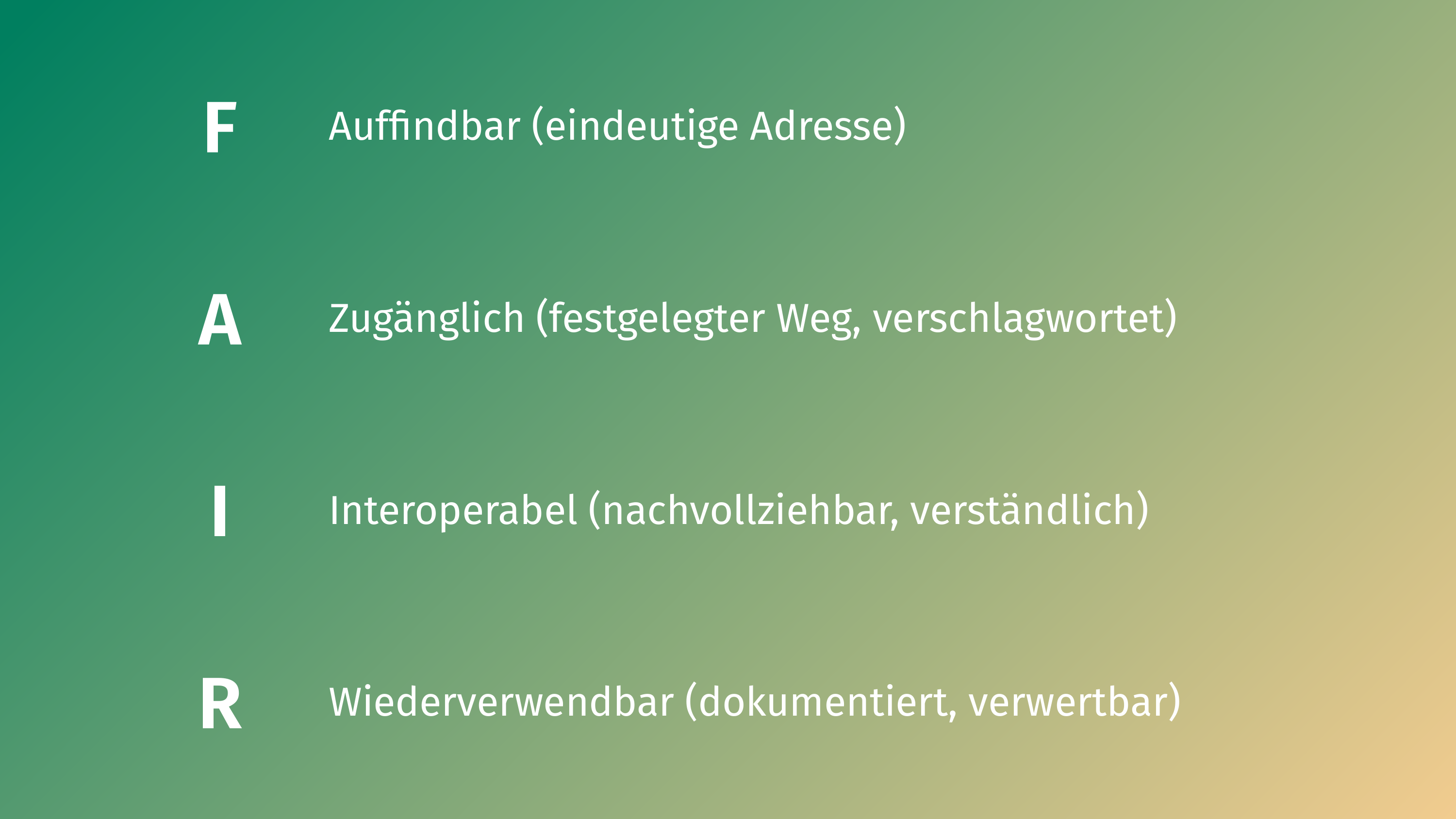

DOLCE(5)
F
Auffindbar (eindeutige Adresse)
A
Zugänglich (festgelegter Weg, verschlagwortet)
I
Interoperabel (nachvollziehbar, verständlich)
R
Wiederverwendbar (dokumentiert, verwertbar)